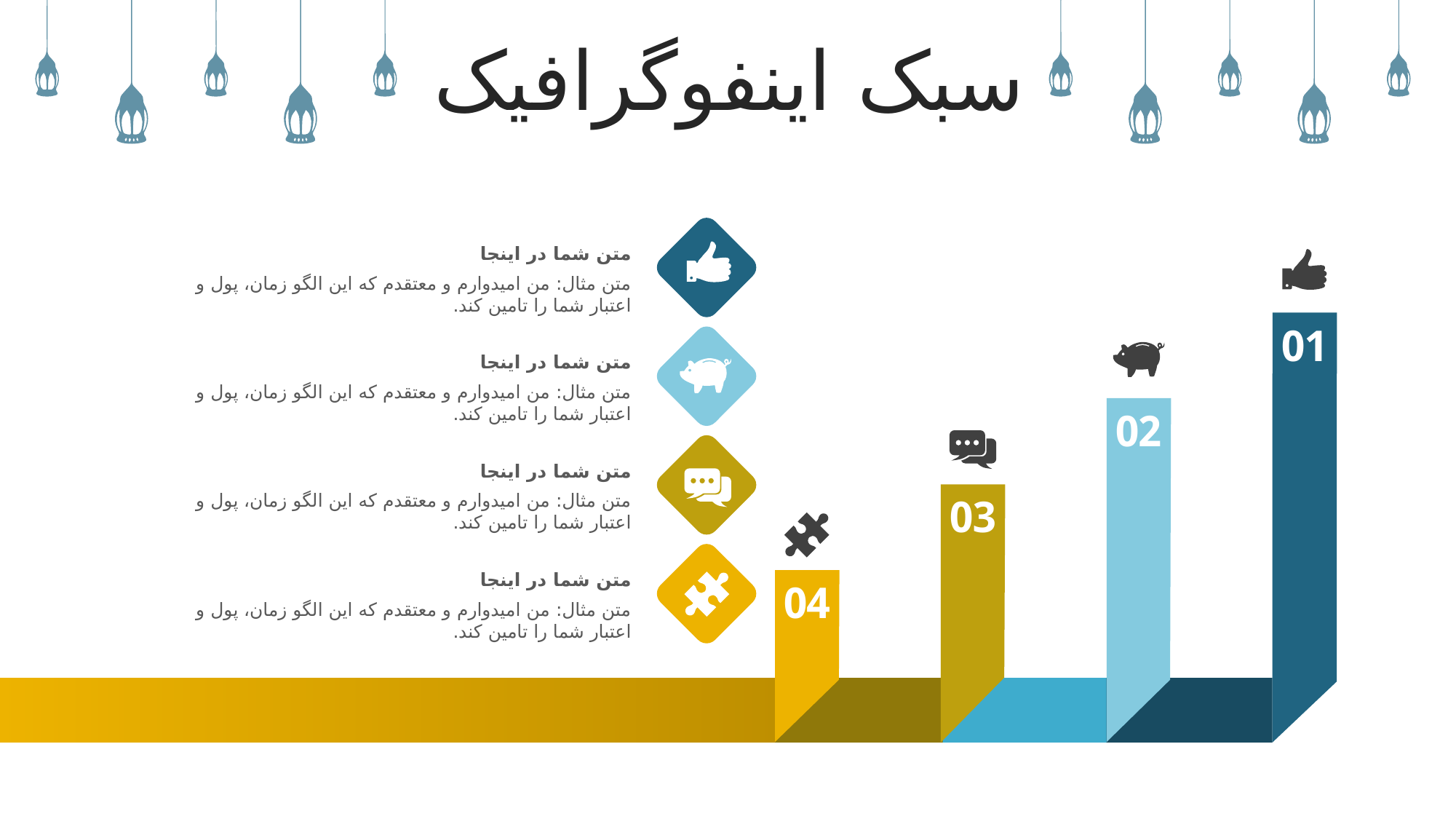

سبک اینفوگرافیک

متن شما در اینجا
متن مثال: من امیدوارم و معتقدم که این الگو زمان، پول و اعتبار شما را تامین کند.

01

متن شما در اینجا
متن مثال: من امیدوارم و معتقدم که این الگو زمان، پول و اعتبار شما را تامین کند.

02

متن شما در اینجا
متن مثال: من امیدوارم و معتقدم که این الگو زمان، پول و اعتبار شما را تامین کند.

03

متن شما در اینجا
متن مثال: من امیدوارم و معتقدم که این الگو زمان، پول و اعتبار شما را تامین کند.

04